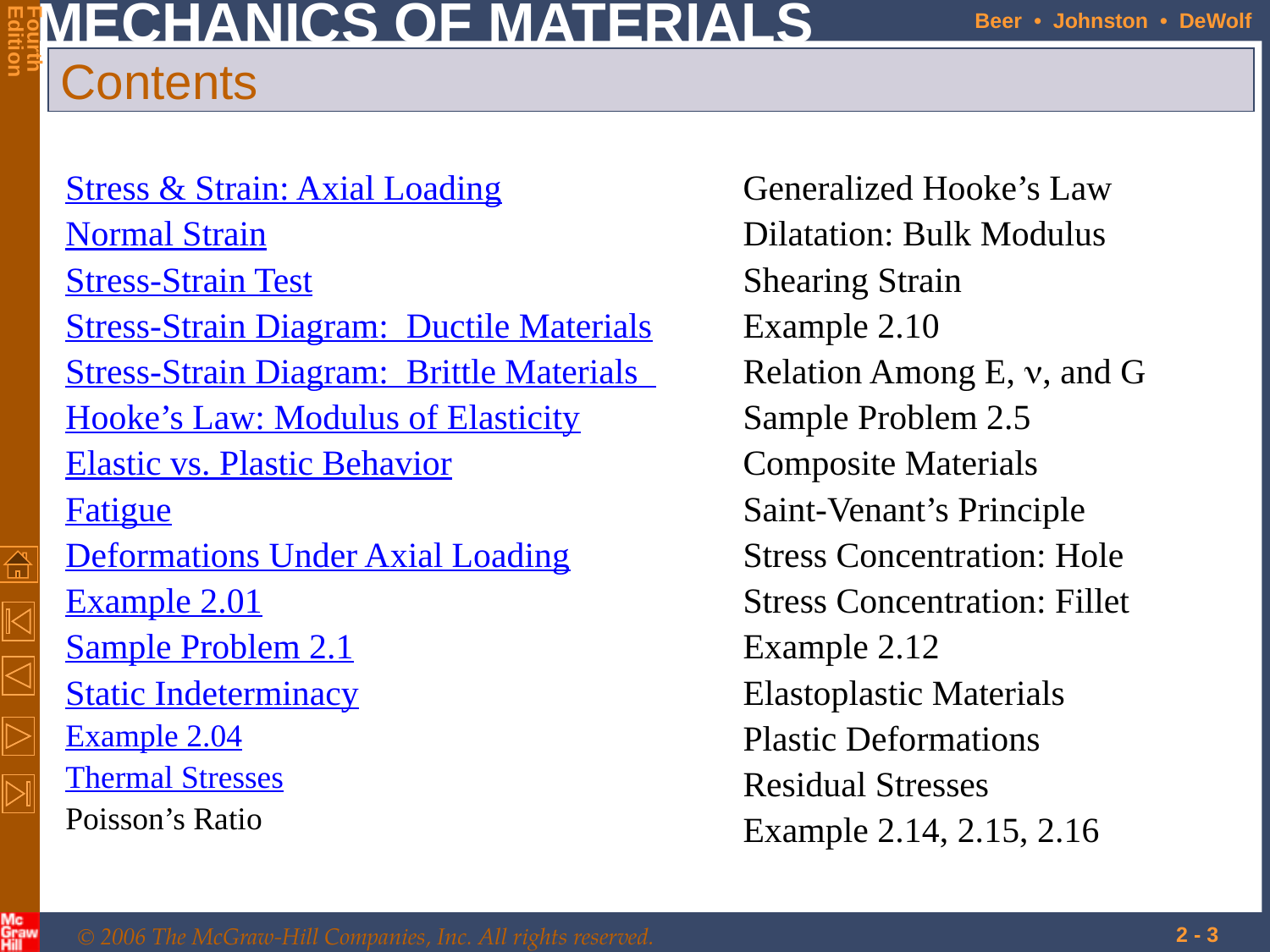

# Contents
Stress & Strain: Axial Loading
Normal Strain
Stress-Strain Test
Stress-Strain Diagram:  Ductile Materials
Stress-Strain Diagram:  Brittle Materials
Hooke’s Law: Modulus of Elasticity
Elastic vs. Plastic Behavior
Fatigue
Deformations Under Axial Loading
Example 2.01
Sample Problem 2.1
Static Indeterminacy
Example 2.04
Thermal Stresses
Poisson’s Ratio

Generalized Hooke’s Law
Dilatation: Bulk Modulus
Shearing Strain
Example 2.10
Relation Among E, ν, and G
Sample Problem 2.5
Composite Materials
Saint-Venant’s Principle
Stress Concentration: Hole
Stress Concentration: Fillet
Example 2.12
Elastoplastic Materials
Plastic Deformations
Residual Stresses
Example 2.14, 2.15, 2.16

2 - 3